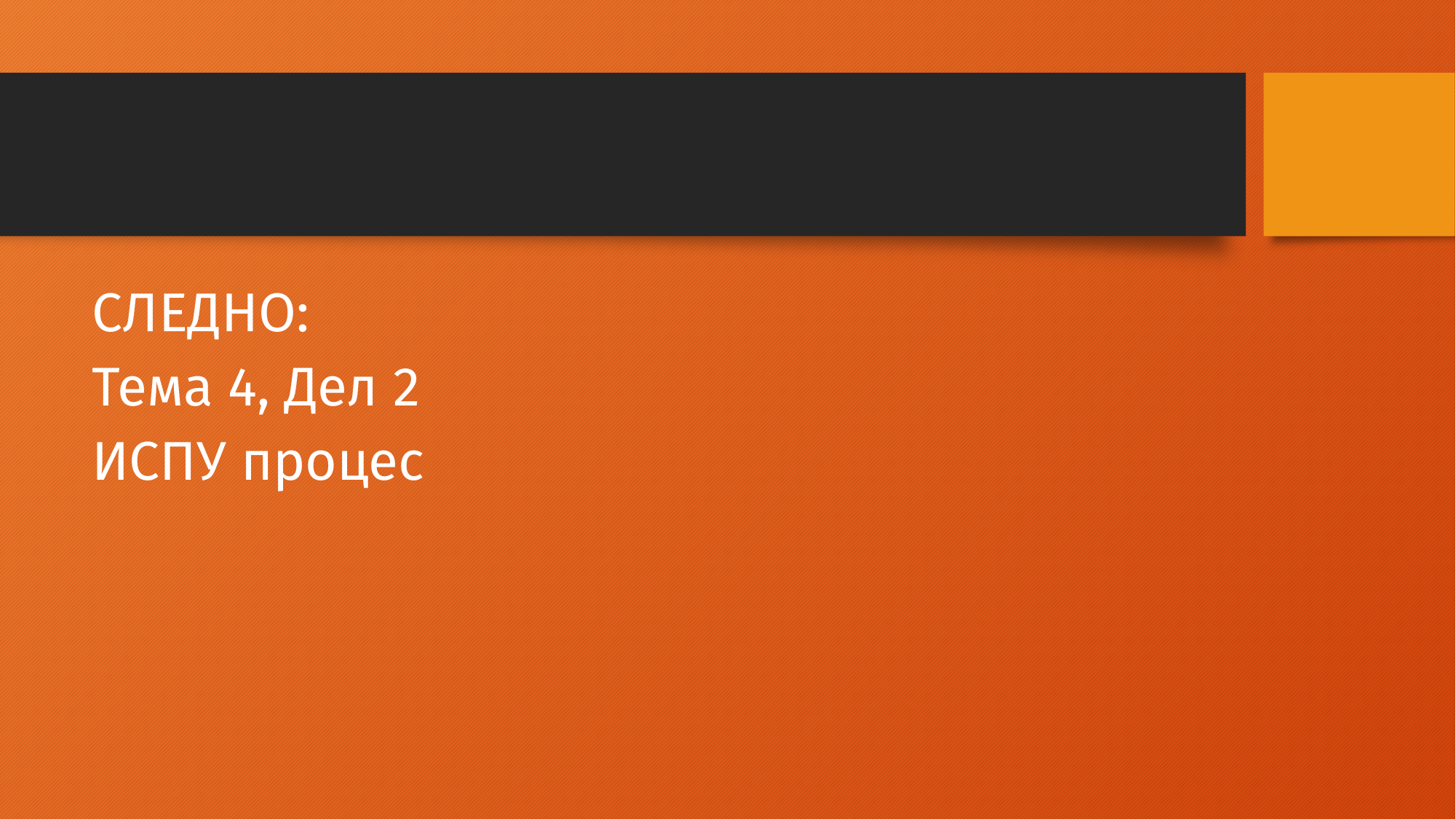

#
СЛЕДНО:
Тема 4, Дел 2
ИСПУ процес